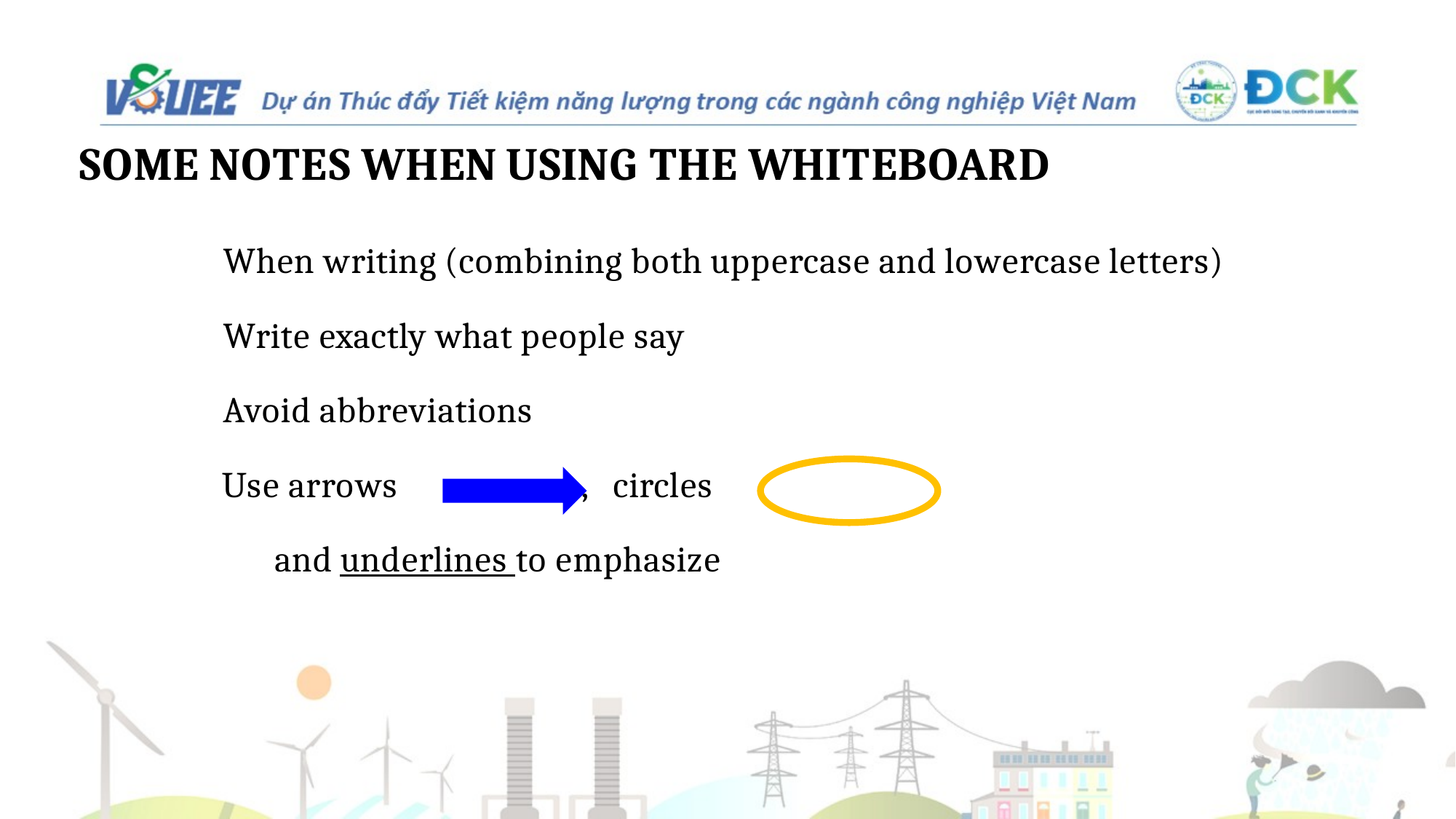

# SOME NOTES WHEN USING THE WHITEBOARD
When writing (combining both uppercase and lowercase letters)
Write exactly what people say
Avoid abbreviations
Use arrows                       ,   circles
   and underlines to emphasize